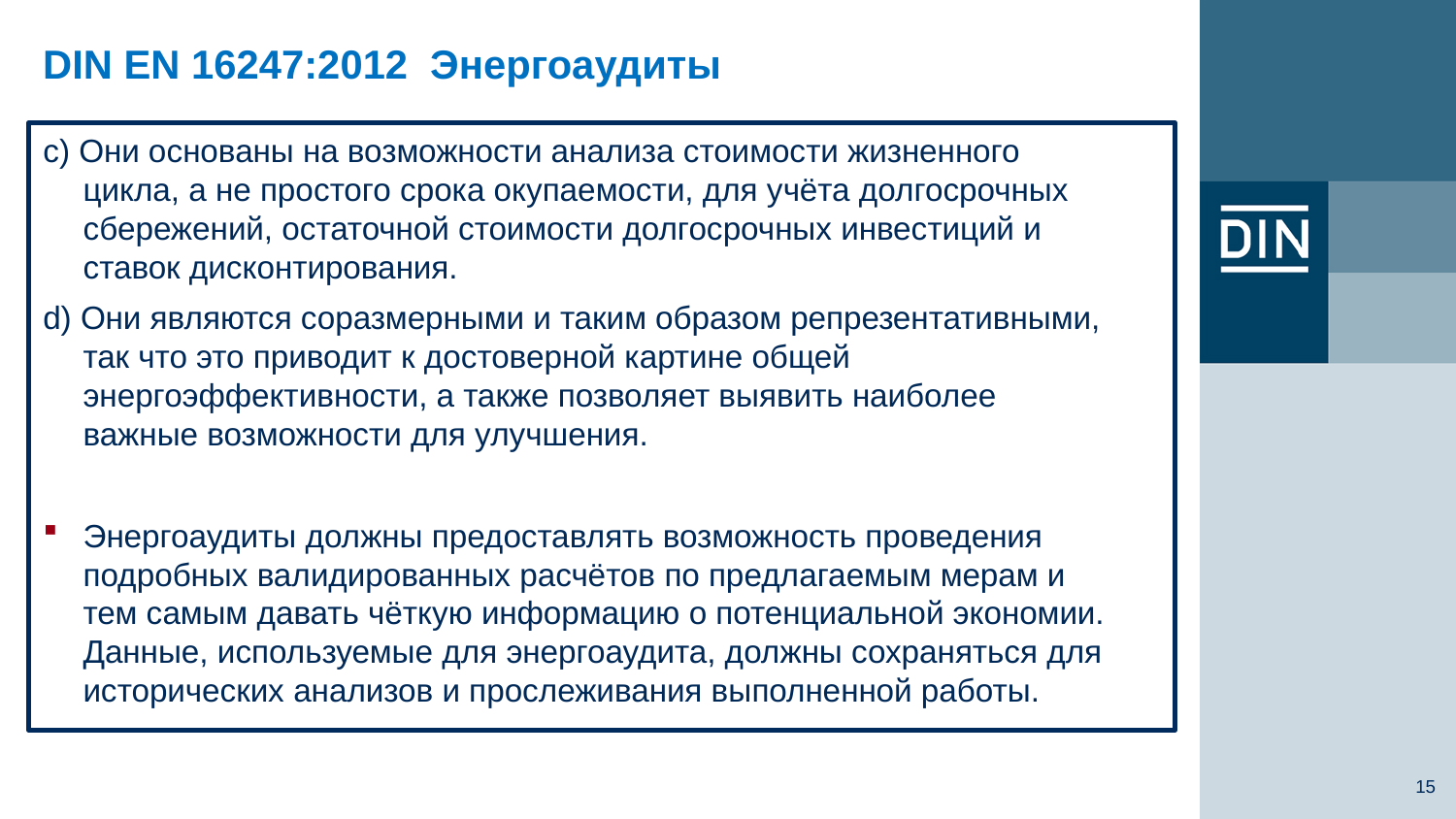

DIN EN 16247:2012  Энергоаудиты
c) Они основаны на возможности анализа стоимости жизненного цикла, а не простого срока окупаемости, для учёта долгосрочных сбережений, остаточной стоимости долгосрочных инвестиций и ставок дисконтирования.
d) Они являются соразмерными и таким образом репрезентативными, так что это приводит к достоверной картине общей энергоэффективности, а также позволяет выявить наиболее важные возможности для улучшения.

Энергоаудиты должны предоставлять возможность проведения подробных валидированных расчётов по предлагаемым мерам и тем самым давать чёткую информацию о потенциальной экономии. Данные, используемые для энергоаудита, должны сохраняться для исторических анализов и прослеживания выполненной работы.

15